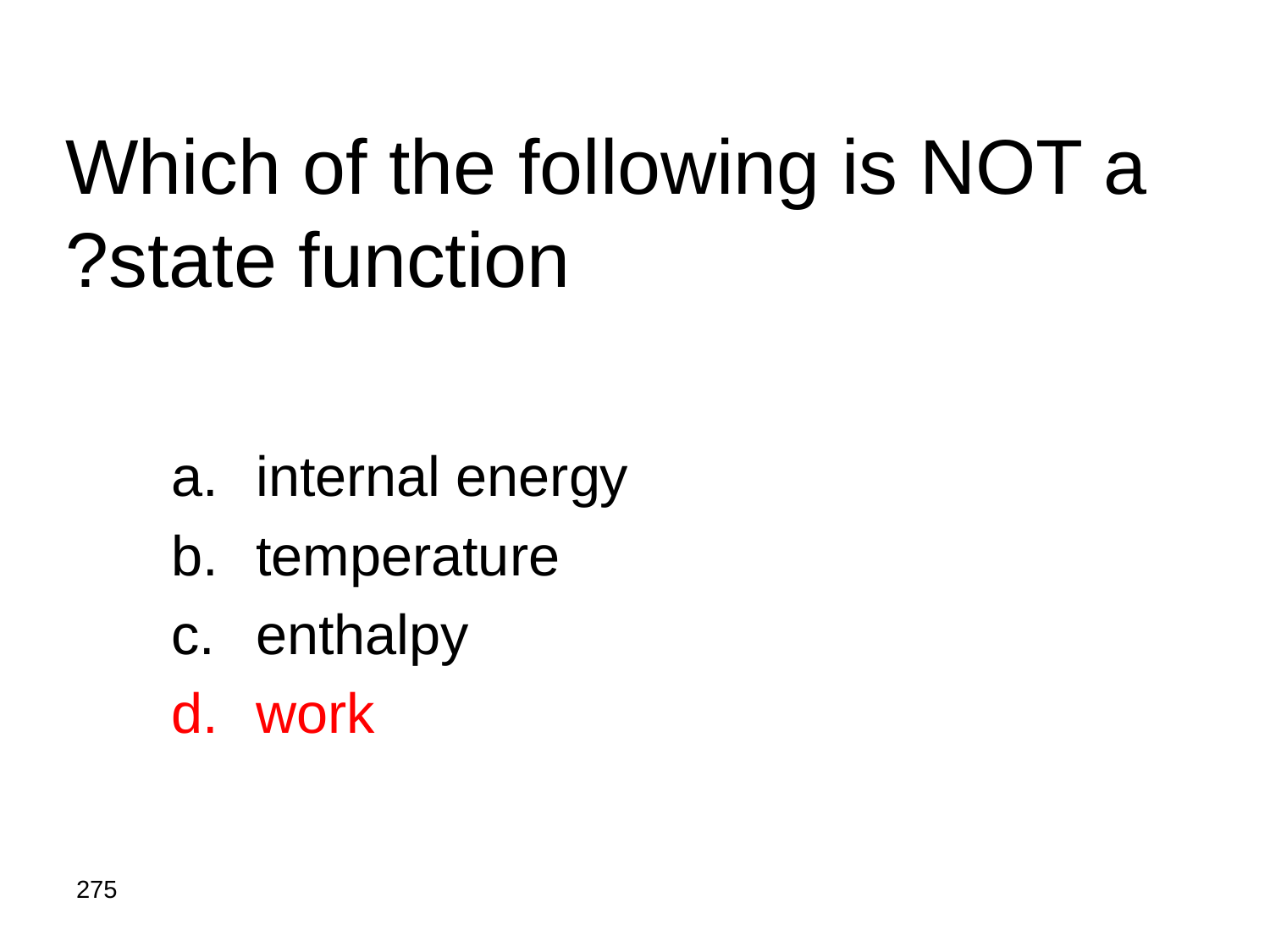

# Which of the following is NOT a state function?
internal energy
temperature
enthalpy
work
275